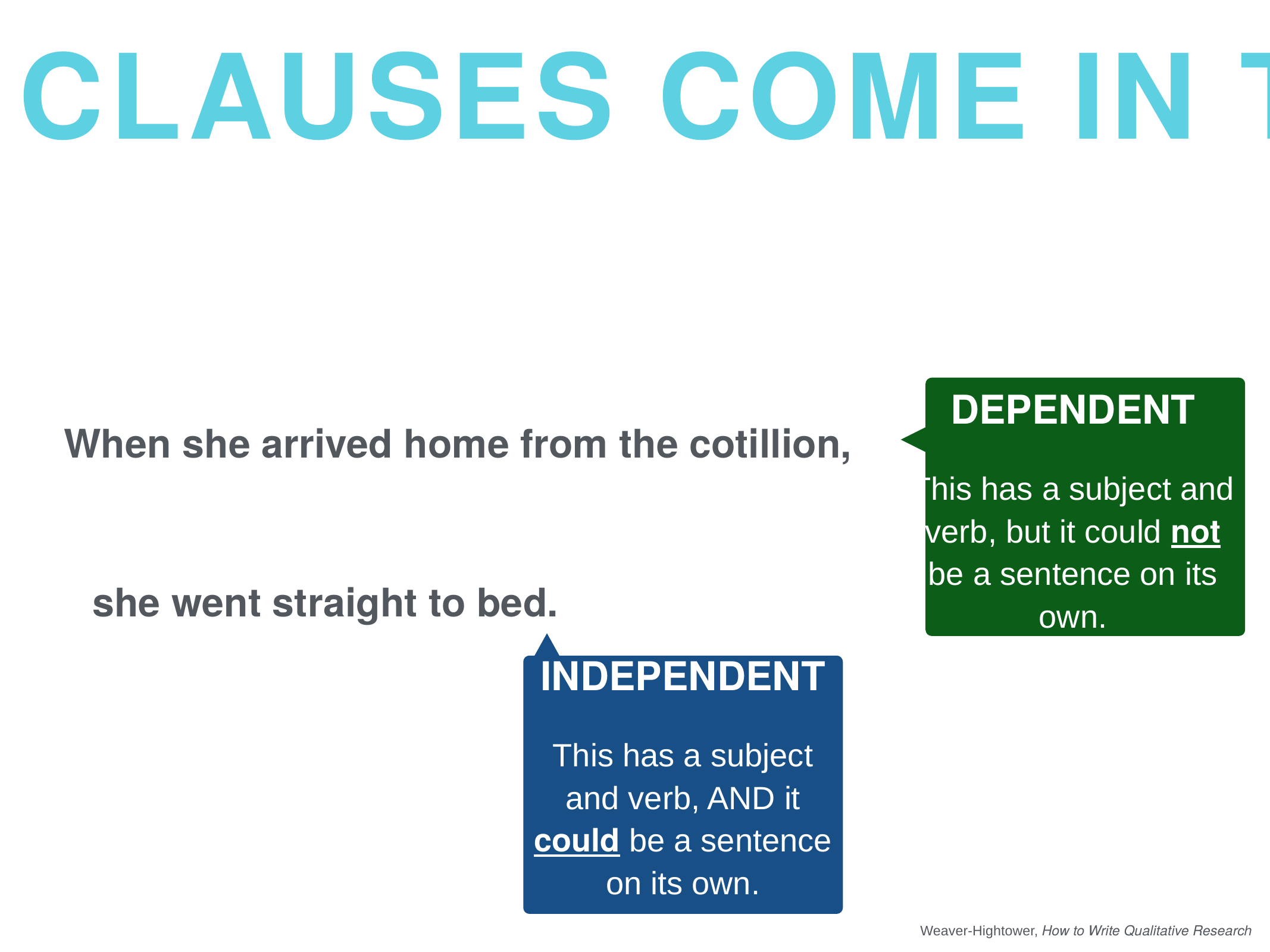

Clauses come in TWO types
DEPENDENT
This has a subject and verb, but it could not be a sentence on its own.
When she arrived home from the cotillion,
she went straight to bed.
INDEPENDENT
This has a subject and verb, AND it could be a sentence on its own.